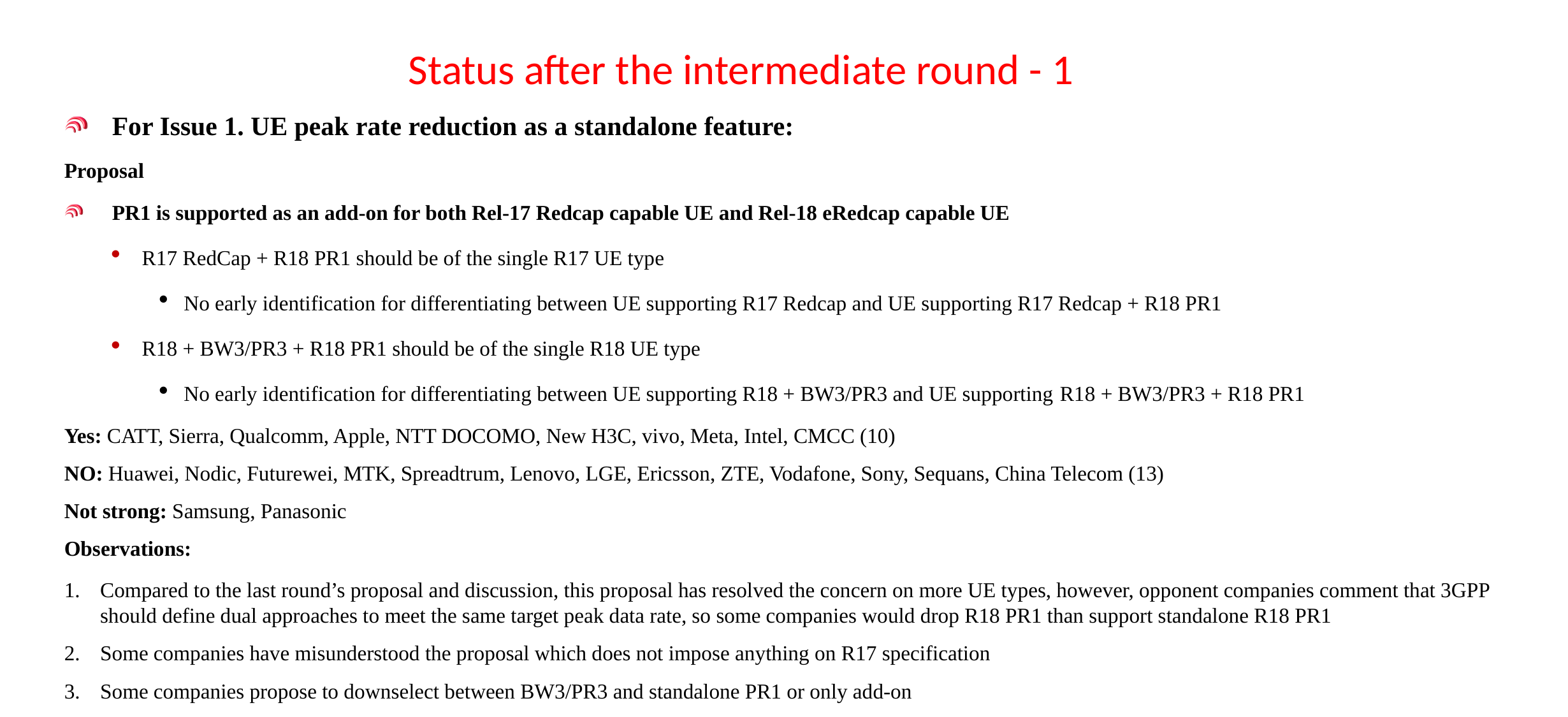

# Status after the intermediate round - 1
For Issue 1. UE peak rate reduction as a standalone feature:
Proposal
PR1 is supported as an add-on for both Rel-17 Redcap capable UE and Rel-18 eRedcap capable UE
R17 RedCap + R18 PR1 should be of the single R17 UE type
No early identification for differentiating between UE supporting R17 Redcap and UE supporting R17 Redcap + R18 PR1
R18 + BW3/PR3 + R18 PR1 should be of the single R18 UE type
No early identification for differentiating between UE supporting R18 + BW3/PR3 and UE supporting R18 + BW3/PR3 + R18 PR1
Yes: CATT, Sierra, Qualcomm, Apple, NTT DOCOMO, New H3C, vivo, Meta, Intel, CMCC (10)
NO: Huawei, Nodic, Futurewei, MTK, Spreadtrum, Lenovo, LGE, Ericsson, ZTE, Vodafone, Sony, Sequans, China Telecom (13)
Not strong: Samsung, Panasonic
Observations:
Compared to the last round’s proposal and discussion, this proposal has resolved the concern on more UE types, however, opponent companies comment that 3GPP should define dual approaches to meet the same target peak data rate, so some companies would drop R18 PR1 than support standalone R18 PR1
Some companies have misunderstood the proposal which does not impose anything on R17 specification
Some companies propose to downselect between BW3/PR3 and standalone PR1 or only add-on